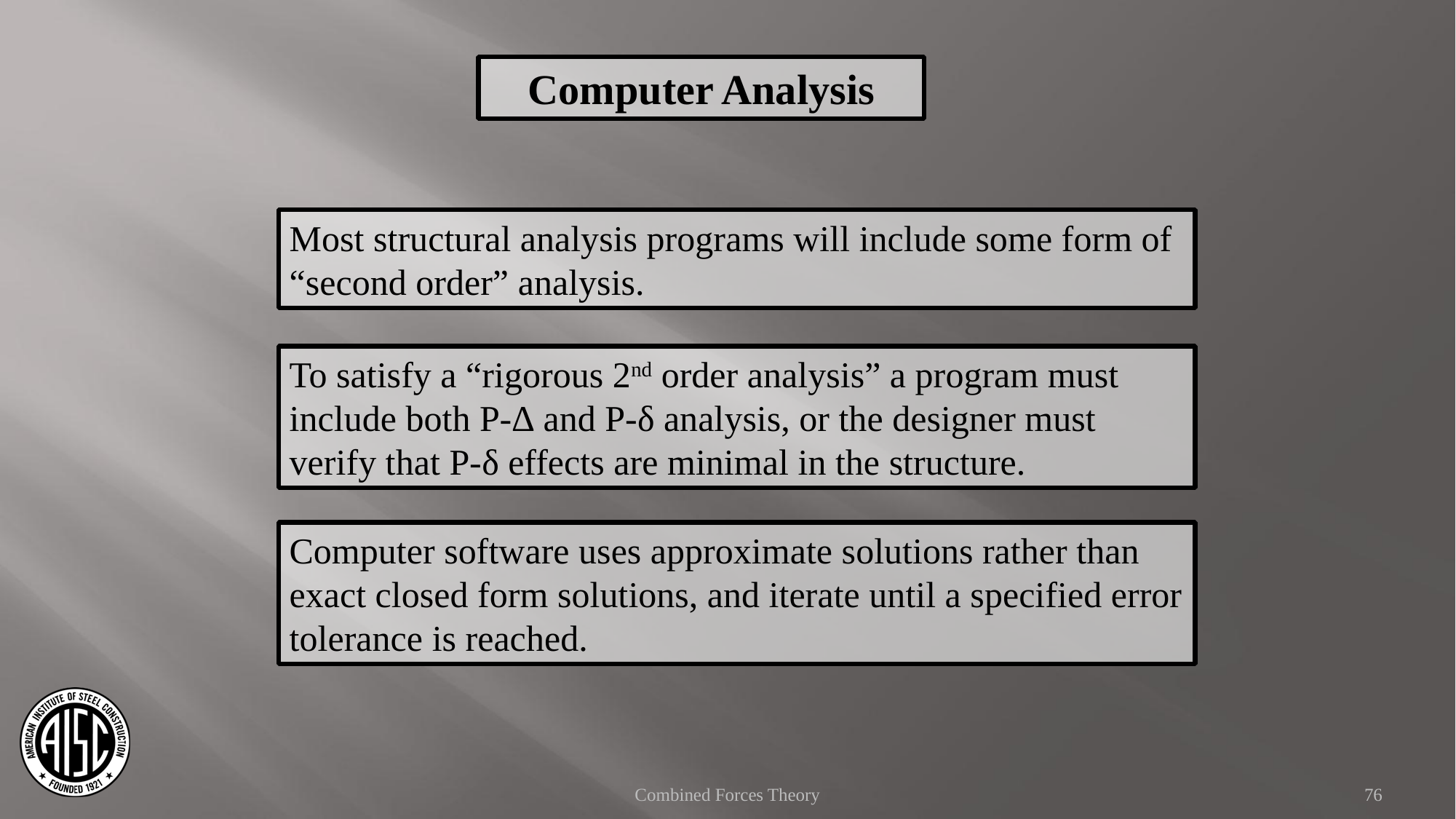

Computer Analysis
Most structural analysis programs will include some form of “second order” analysis.
To satisfy a “rigorous 2nd order analysis” a program must include both P-∆ and P-δ analysis, or the designer must verify that P-δ effects are minimal in the structure.
Computer software uses approximate solutions rather than exact closed form solutions, and iterate until a specified error tolerance is reached.
Combined Forces Theory
76